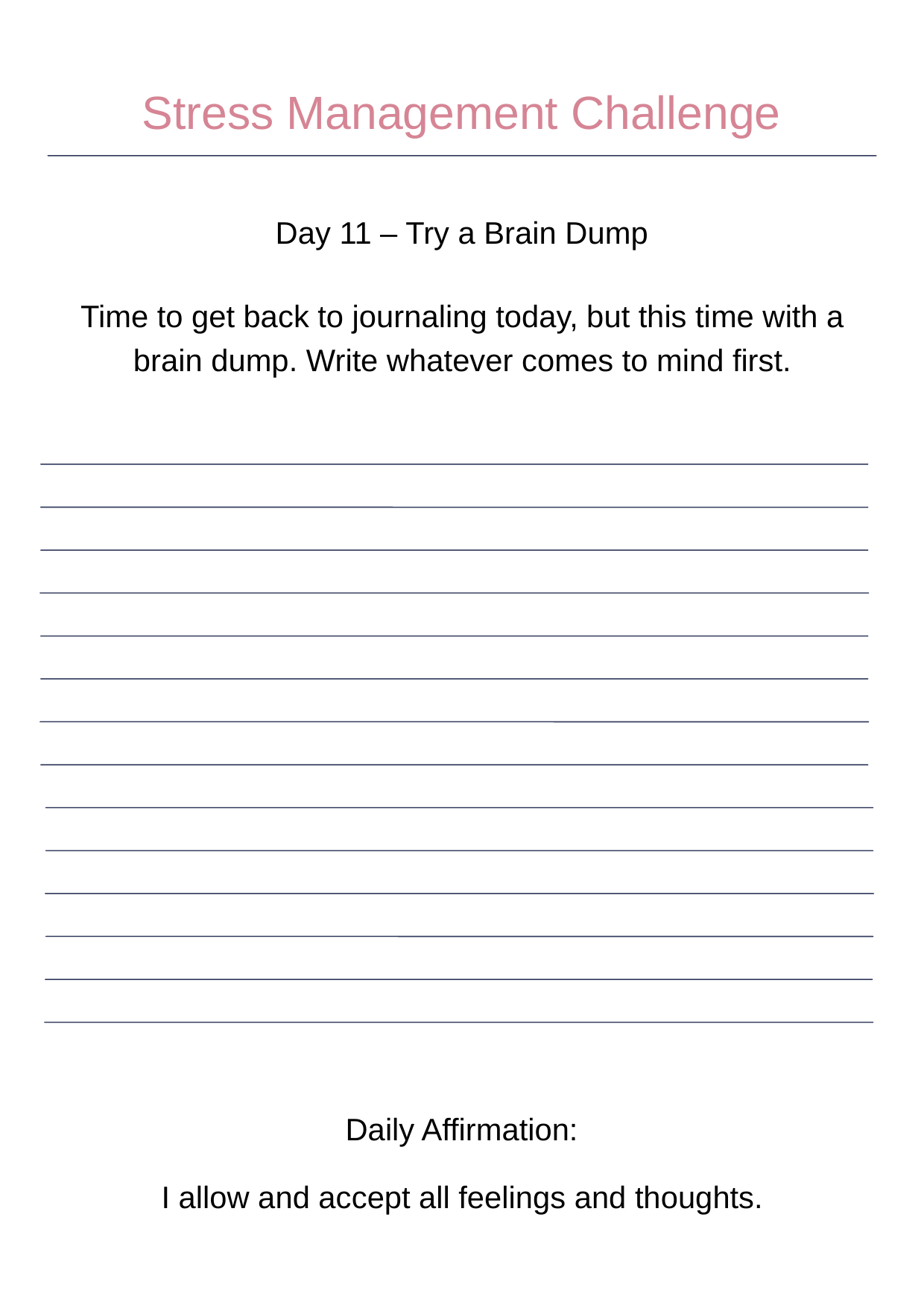

Stress Management Challenge

Day 11 – Try a Brain Dump
Time to get back to journaling today, but this time with a brain dump. Write whatever comes to mind first.

Daily Affirmation:
I allow and accept all feelings and thoughts.